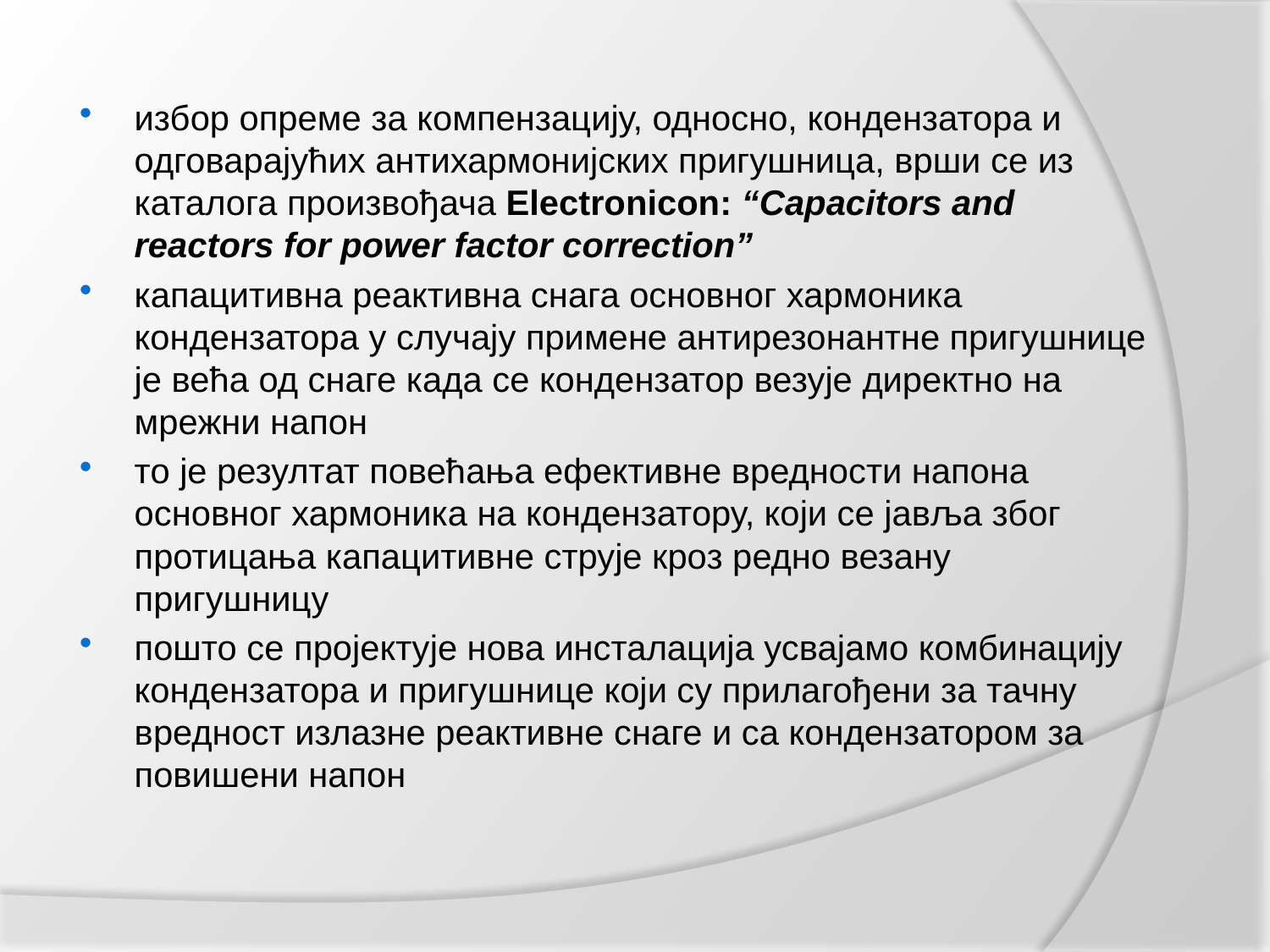

избор опреме за компензацију, односно, кондензатора и одговарајућих антихармонијских пригушница, врши се из каталога произвођачa Electronicon: “Capacitors and reactors for power factor correction”
капацитивна реактивна снага основног хармоника кондензатора у случају примене антирезонантне пригушнице је већа од снаге када се кондензатор везује директно на мрежни напон
то је резултат повећања ефективне вредности напона основног хармоника на кондензатору, који се јавља због протицања капацитивне струје кроз редно везану пригушницу
пошто се пројектује нова инсталација усвајамо комбинацију кондензатора и пригушнице који су прилагођени за тачну вредност излазне реактивне снаге и са кондензатором за повишени напон